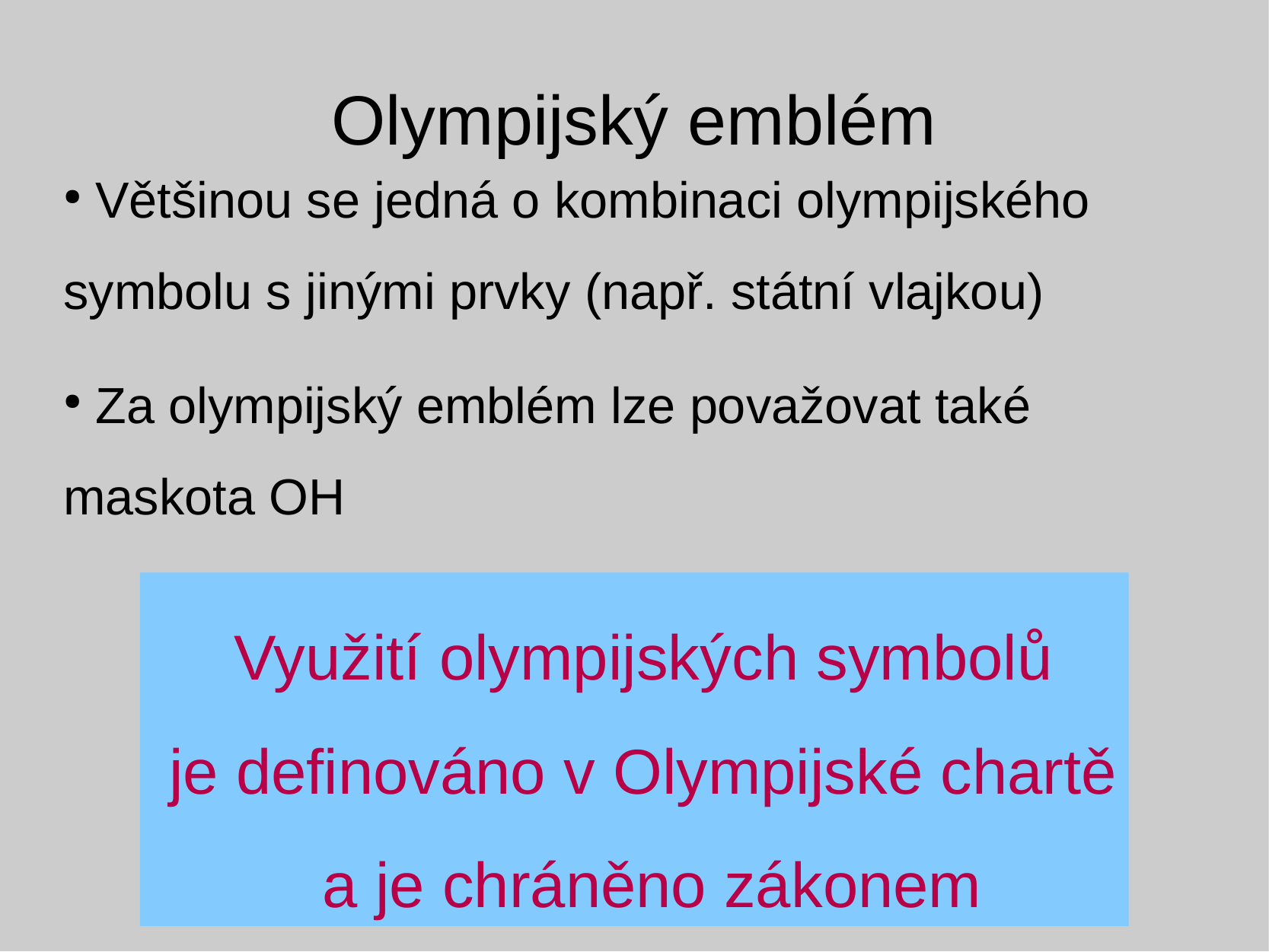

Olympijský emblém
 Většinou se jedná o kombinaci olympijského symbolu s jinými prvky (např. státní vlajkou)
 Za olympijský emblém lze považovat také maskota OH

Využití olympijských symbolů
je definováno v Olympijské chartě
 a je chráněno zákonem